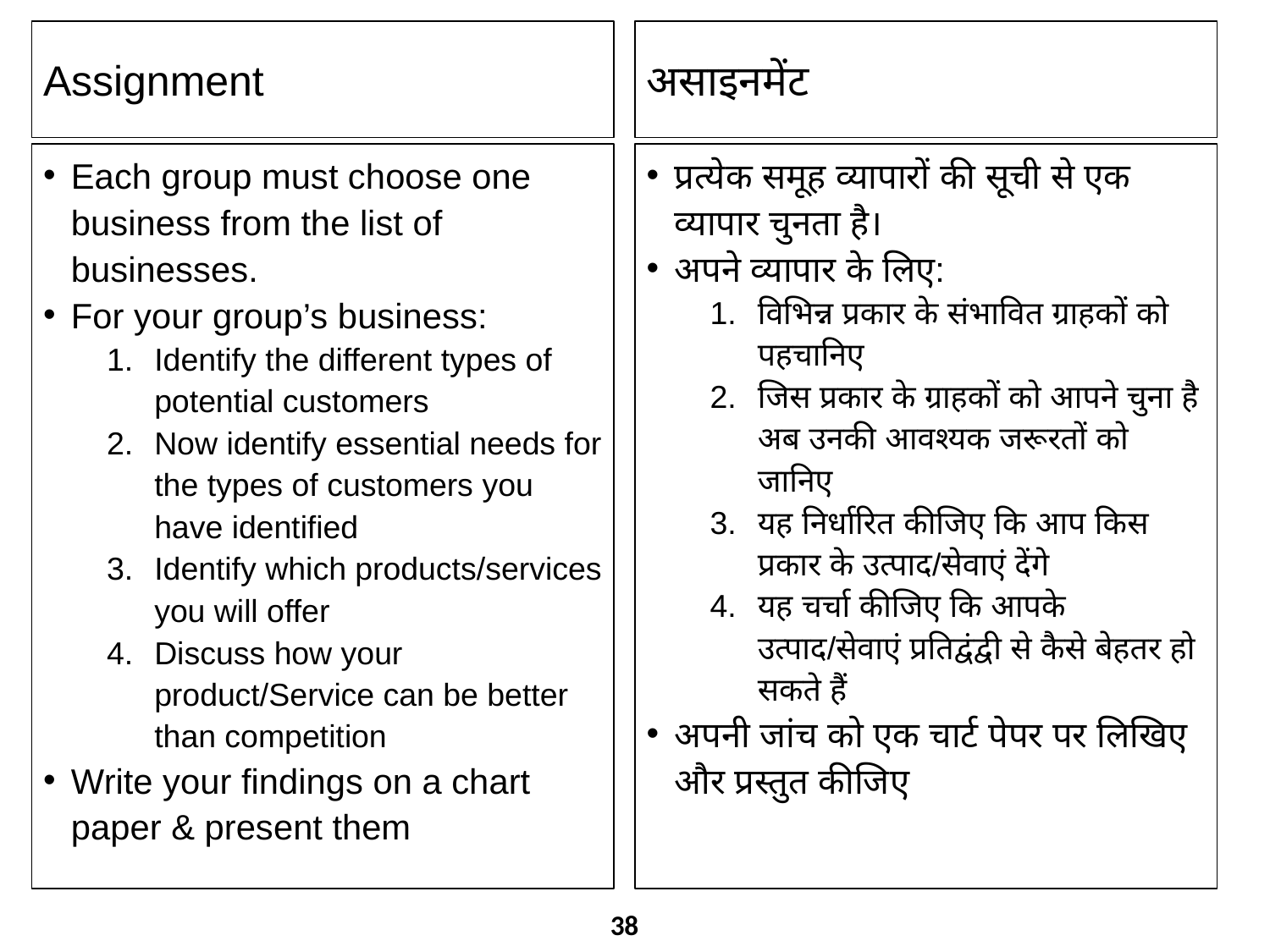

Assignment
असाइनमेंट
Each group must choose one business from the list of businesses.
For your group’s business:
Identify the different types of potential customers
Now identify essential needs for the types of customers you have identified
Identify which products/services you will offer
Discuss how your product/Service can be better than competition
Write your findings on a chart paper & present them
प्रत्येक समूह व्यापारों की सूची से एक व्यापार चुनता है।
अपने व्यापार के लिए:
विभि‍न्न प्रकार के संभावित ग्राहकों को पहचानिए
जिस प्रकार के ग्राहकों को आपने चुना है अब उनकी आवश्यक जरूरतों को जानिए
यह निर्धारित कीजिए कि आप किस प्रकार के उत्पाद/सेवाएं देंगे
यह चर्चा कीजिए कि आपके उत्पाद/सेवाएं प्रतिद्वंद्वी से कैसे बेहतर हो सकते हैं
अपनी जांच को एक चार्ट पेपर पर लिखि‍ए और प्रस्तुत कीजिए
38